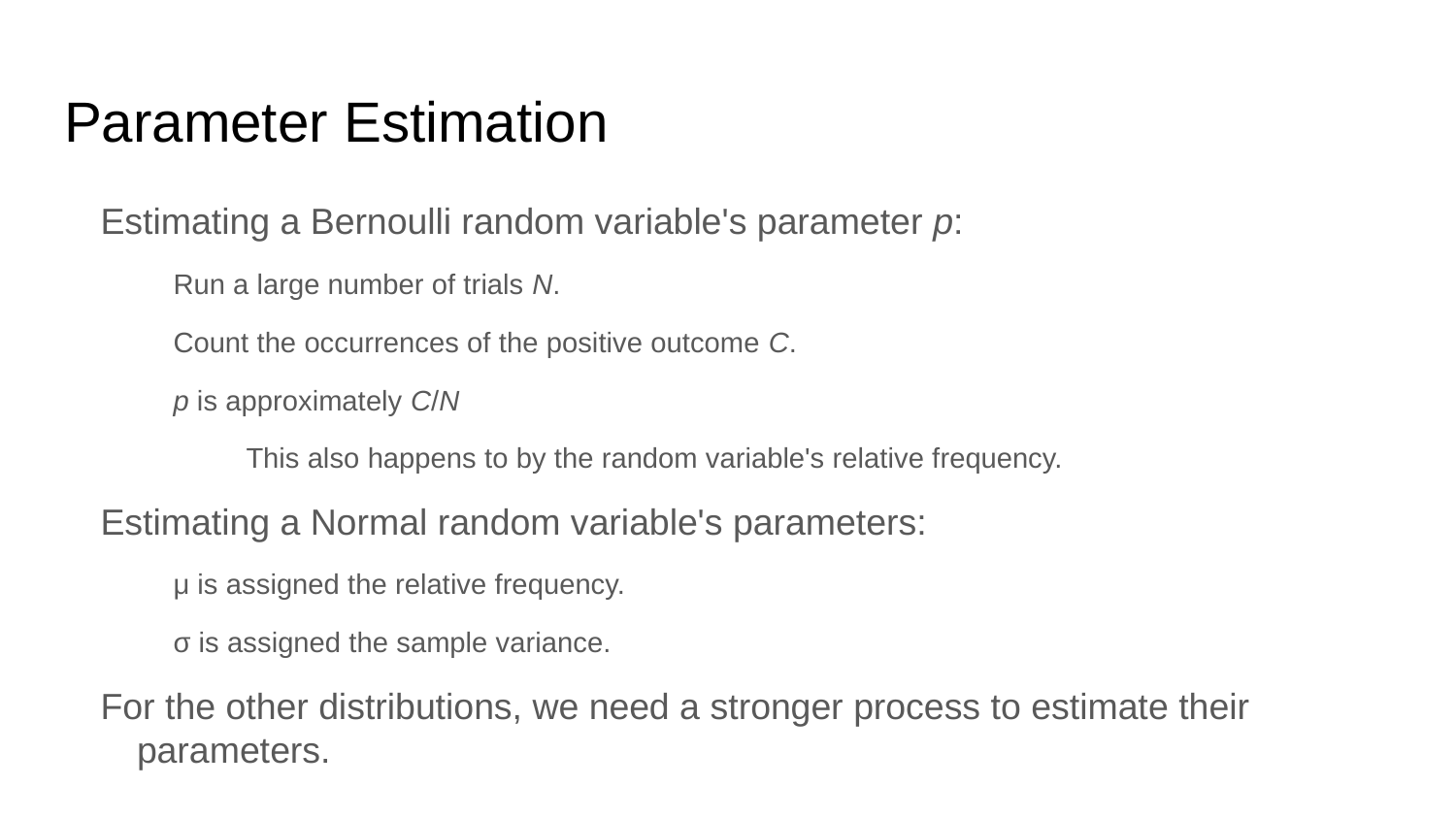

# Parameter Estimation
Estimating a Bernoulli random variable's parameter p:
Run a large number of trials N.
Count the occurrences of the positive outcome C.
p is approximately C/N
This also happens to by the random variable's relative frequency.
Estimating a Normal random variable's parameters:
μ is assigned the relative frequency.
σ is assigned the sample variance.
For the other distributions, we need a stronger process to estimate their parameters.